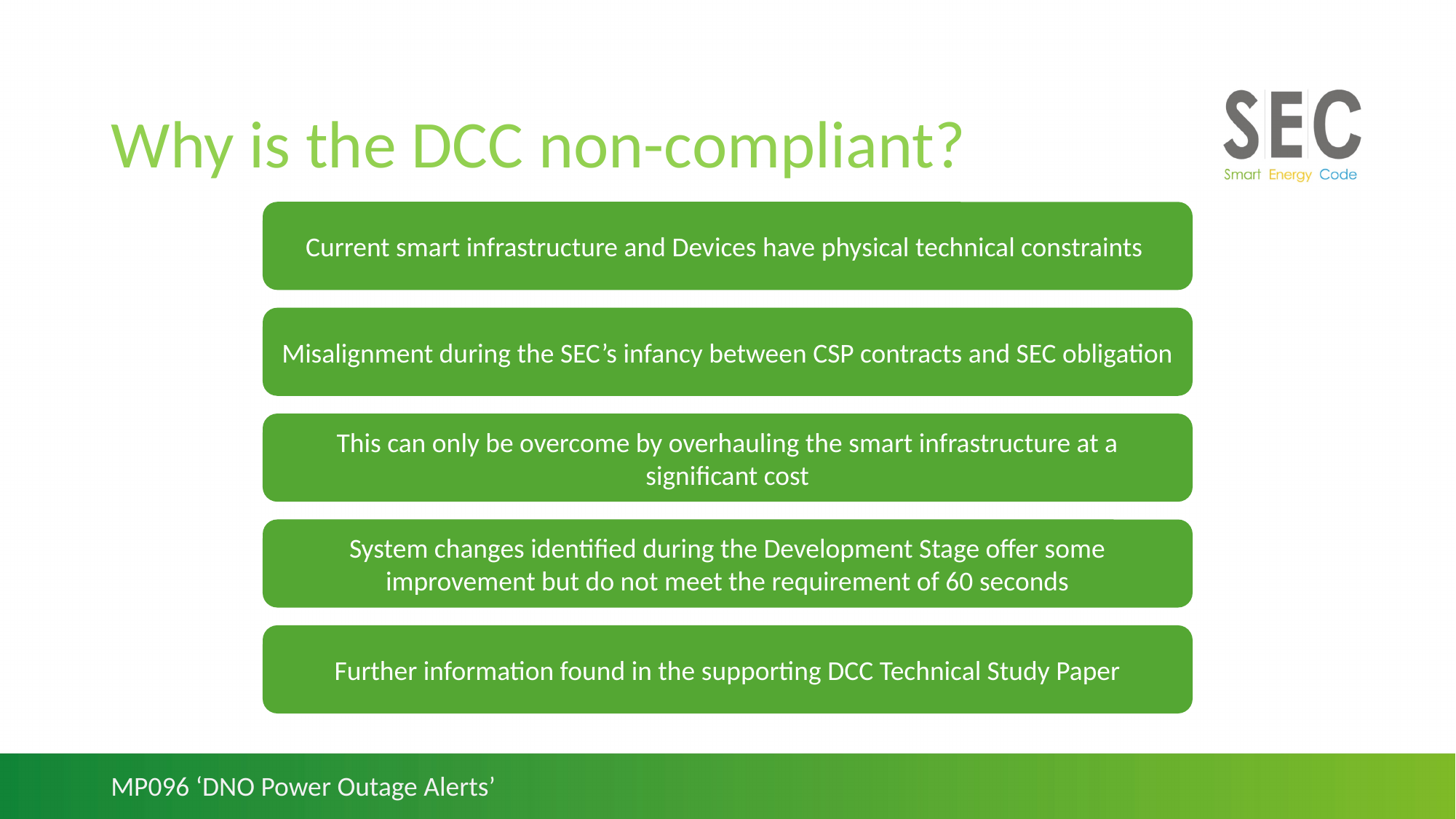

# Why is the DCC non-compliant?
Current smart infrastructure and Devices have physical technical constraints
Misalignment during the SEC’s infancy between CSP contracts and SEC obligation
This can only be overcome by overhauling the smart infrastructure at a significant cost
System changes identified during the Development Stage offer some improvement but do not meet the requirement of 60 seconds
Further information found in the supporting DCC Technical Study Paper
MP096 ‘DNO Power Outage Alerts’